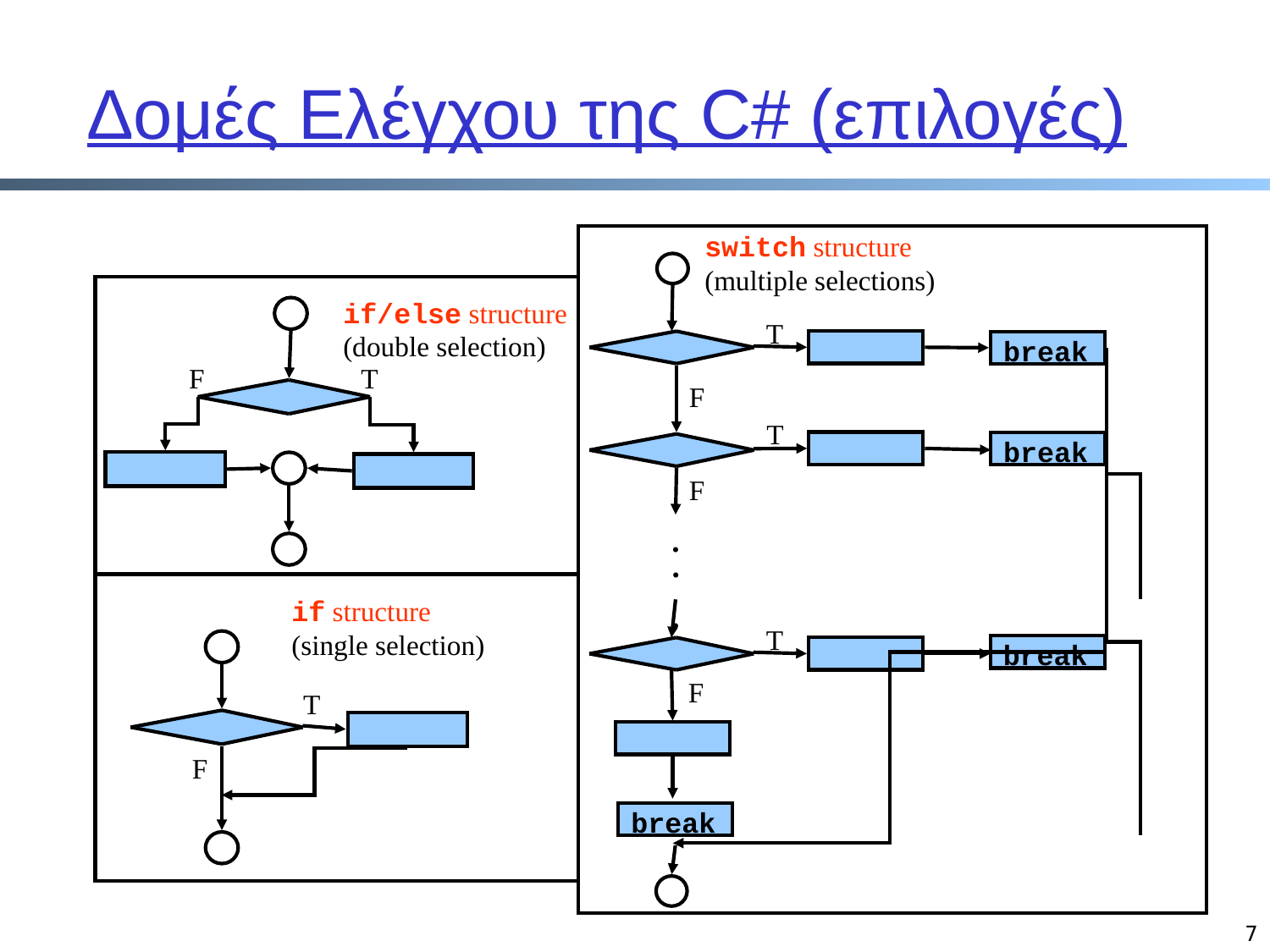

# Δομές Ελέγχου της C# (επιλογές)
switch structure (multiple selections)

T
break

F
T
break

F
.
.
T
break

F

break

if/else structure (double selection)

F
T

if structure (single selection)

T

F

.
7